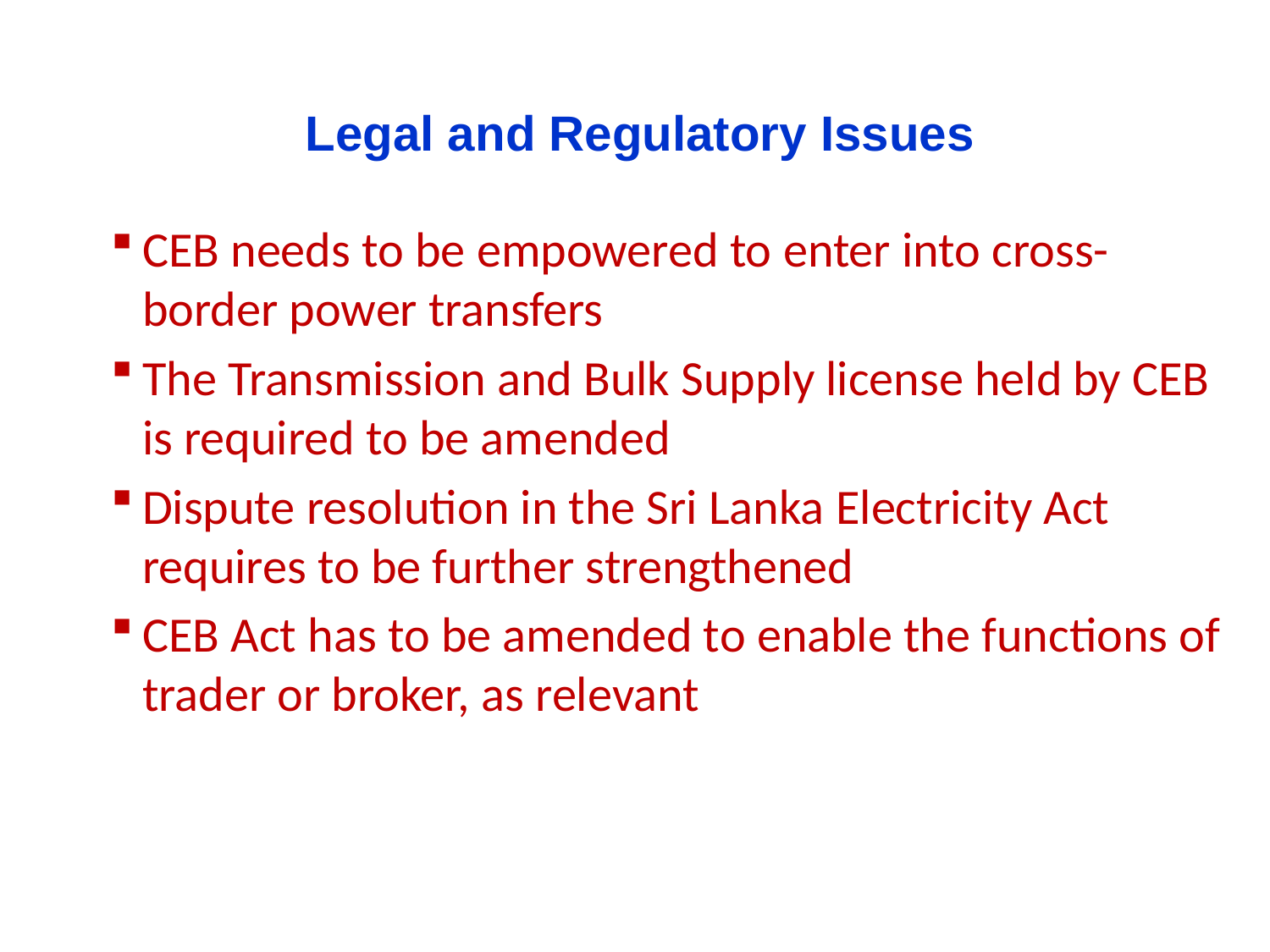

# Legal and Regulatory Issues
CEB needs to be empowered to enter into cross-border power transfers
The Transmission and Bulk Supply license held by CEB is required to be amended
Dispute resolution in the Sri Lanka Electricity Act requires to be further strengthened
CEB Act has to be amended to enable the functions of trader or broker, as relevant